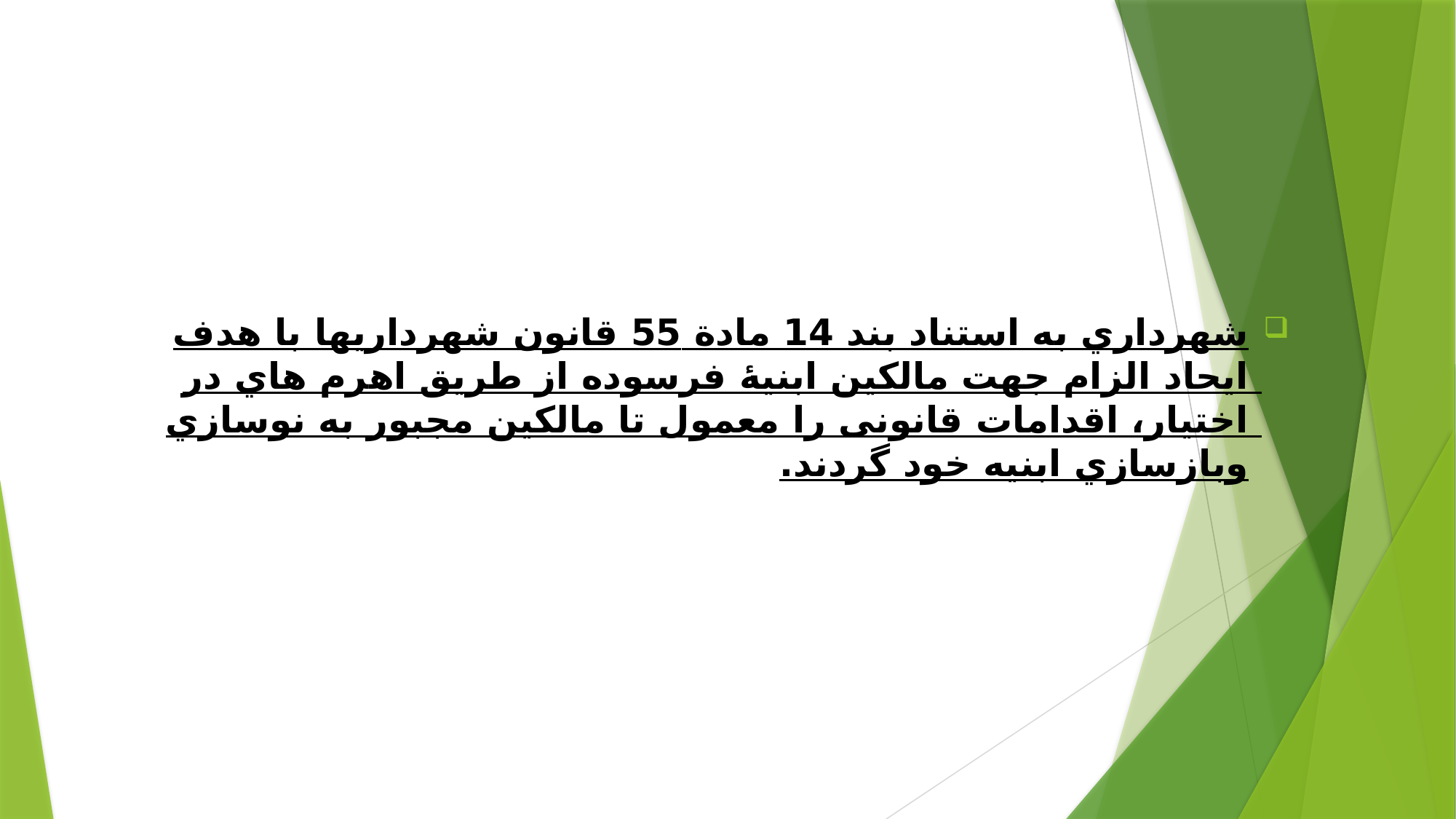

شهرداري به استناد بند 14 مادة 55 قانون شهرداریها با هدف ایحاد الزام جهت مالکین ابنیۀ فرسوده از طریق اهرم هاي در اختیار، اقدامات قانونی را معمول تا مالکین مجبور به نوسازي وبازسازي ابنیه خود گردند.